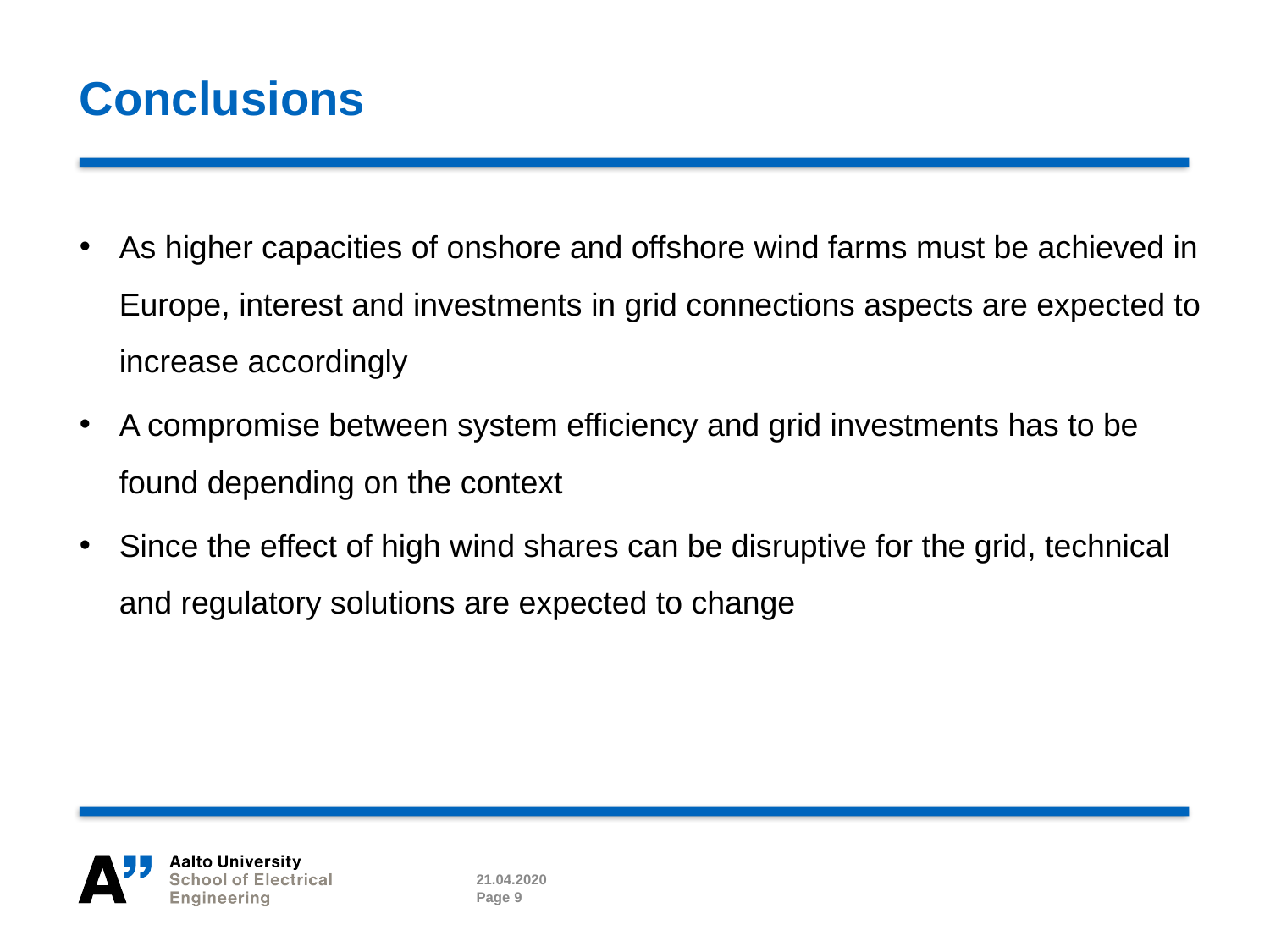

# Conclusions
As higher capacities of onshore and offshore wind farms must be achieved in Europe, interest and investments in grid connections aspects are expected to increase accordingly
A compromise between system efficiency and grid investments has to be found depending on the context
Since the effect of high wind shares can be disruptive for the grid, technical and regulatory solutions are expected to change

21.04.2020
Page 9